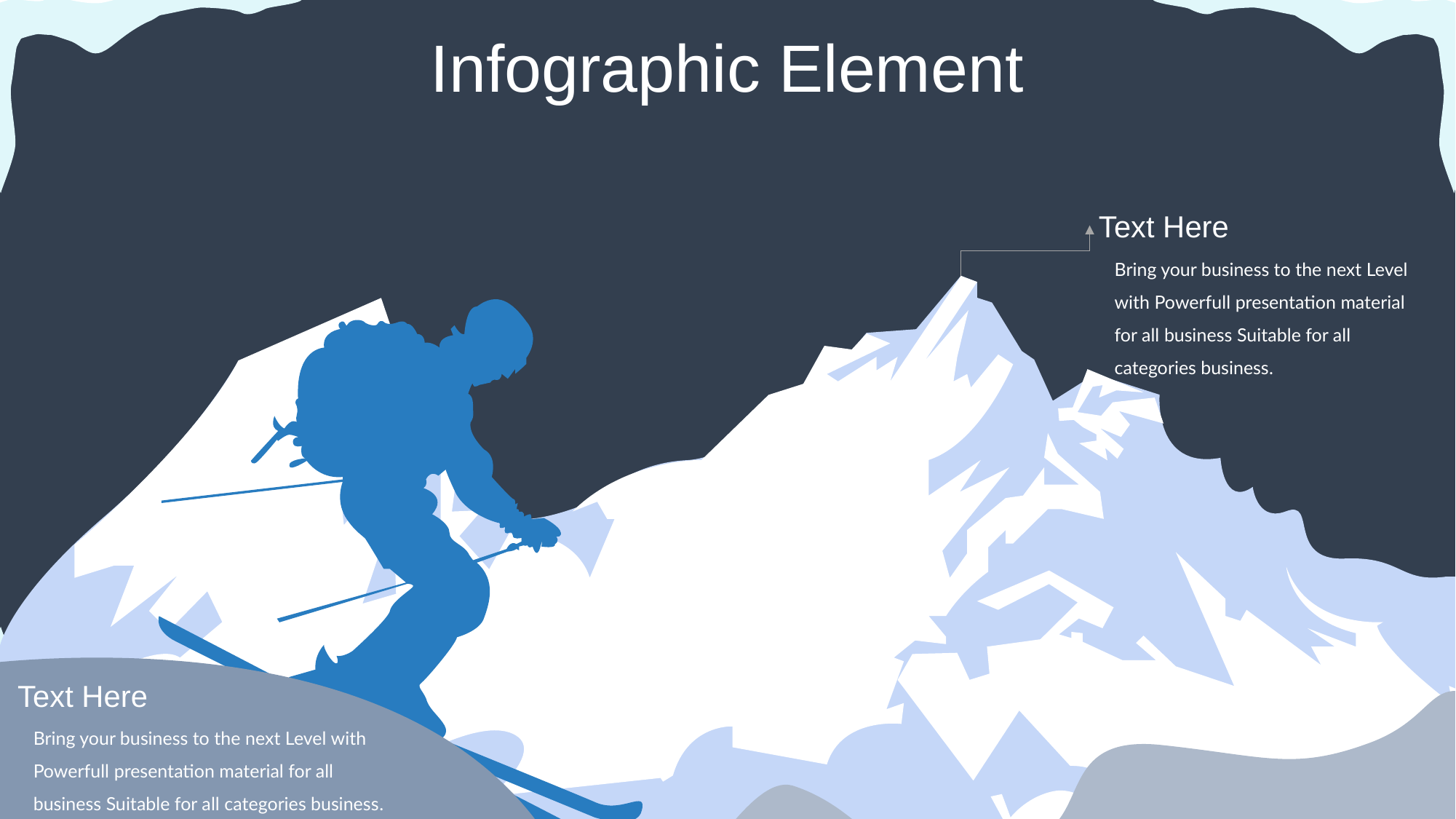

Infographic Element
Text Here
Bring your business to the next Level with Powerfull presentation material for all business Suitable for all categories business.

Text Here
Bring your business to the next Level with Powerfull presentation material for all business Suitable for all categories business.